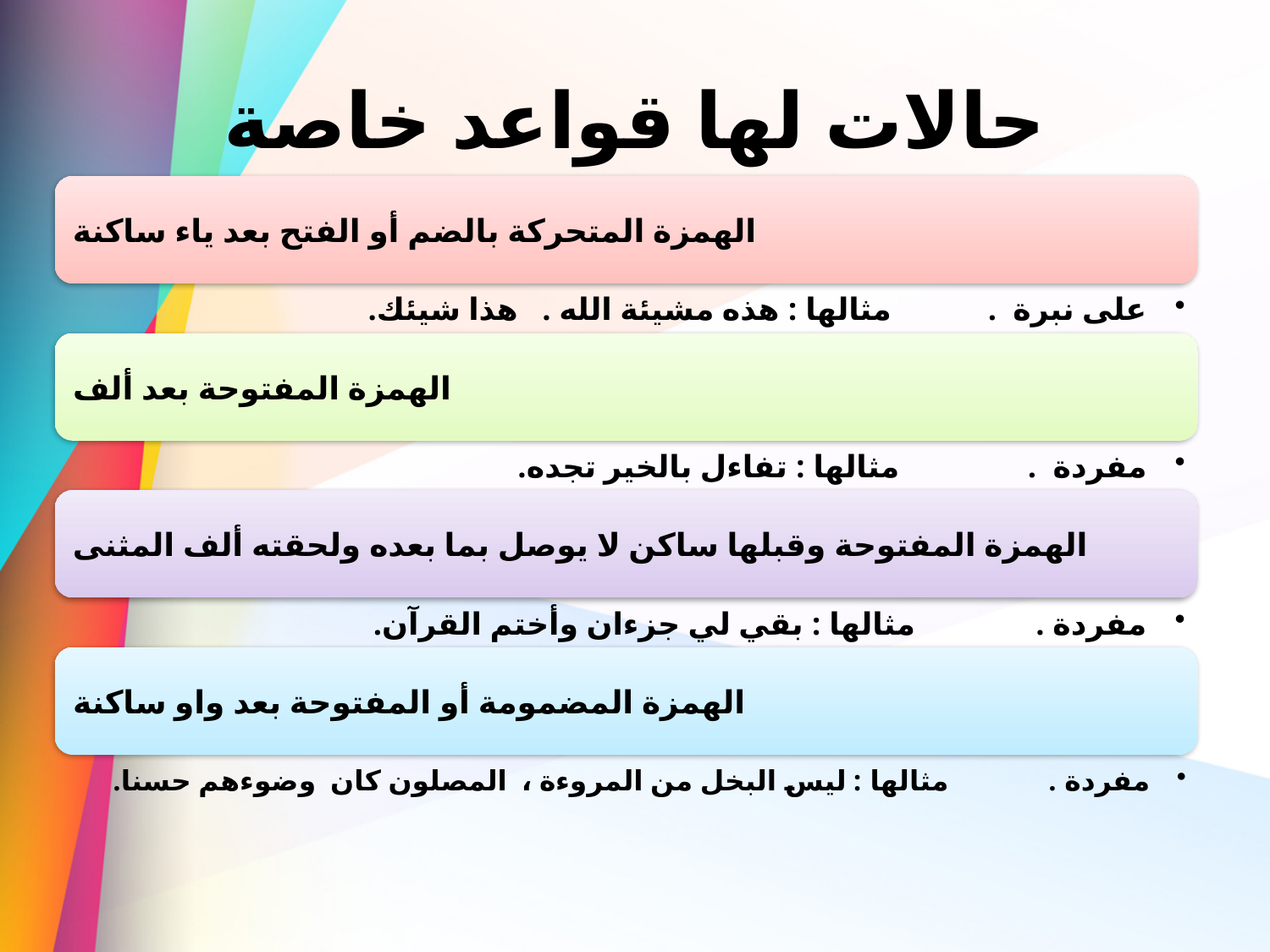

# حالات لها قواعد خاصة
الهمزة المتحركة بالضم أو الفتح بعد ياء ساكنة
الهمزة المفتوحة بعد ألف
الهمزة المضمومة أو المفتوحة بعد واو ساكنة
مفردة .               مثالها : بقي لي جزءان وأختم القرآن.
على نبرة  .            مثالها : هذه مشيئة الله .   هذا شيئك.
مفردة  .                مثالها : تفاءل بالخير تجده.